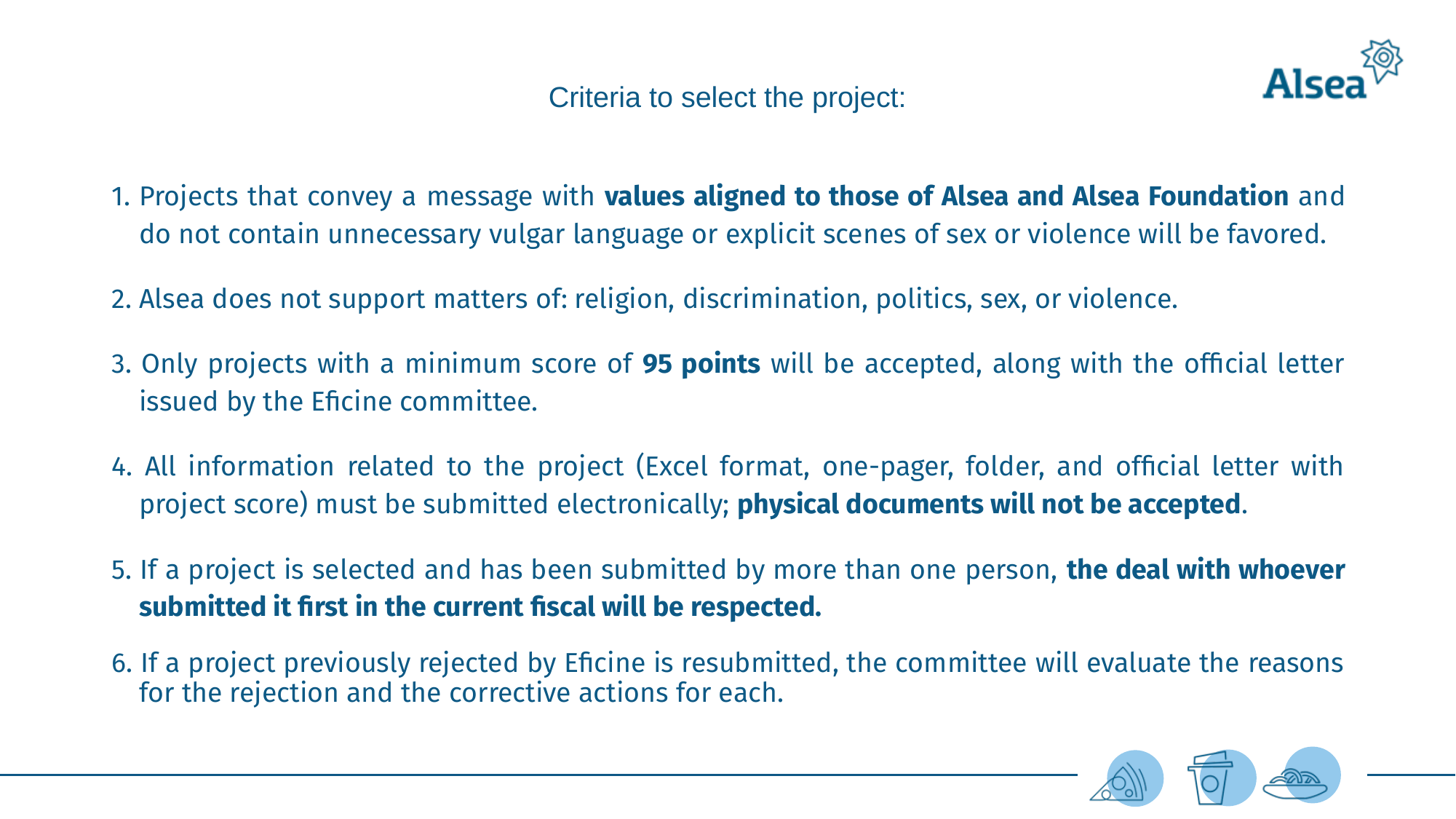

Criteria to select the project:
1. Projects that convey a message with values aligned to those of Alsea and Alsea Foundation and do not contain unnecessary vulgar language or explicit scenes of sex or violence will be favored.
2. Alsea does not support matters of: religion, discrimination, politics, sex, or violence.
3. Only projects with a minimum score of 95 points will be accepted, along with the official letter issued by the Eficine committee.
4. All information related to the project (Excel format, one-pager, folder, and official letter with project score) must be submitted electronically; physical documents will not be accepted.
5. If a project is selected and has been submitted by more than one person, the deal with whoever submitted it first in the current fiscal will be respected.
6. If a project previously rejected by Eficine is resubmitted, the committee will evaluate the reasons for the rejection and the corrective actions for each.